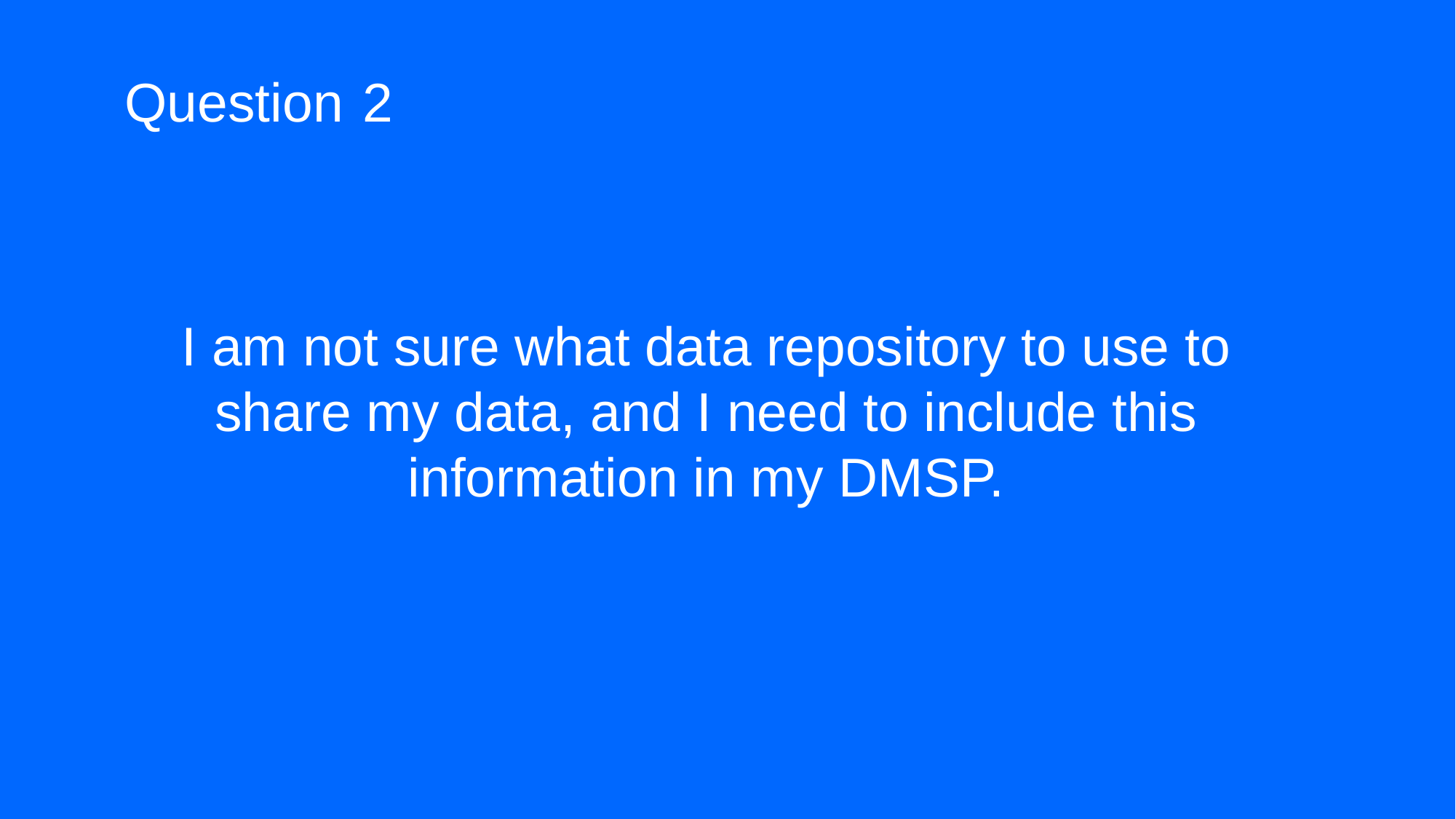

# Question 2
I am not sure what data repository to use to share my data, and I need to include this
information in my DMSP.